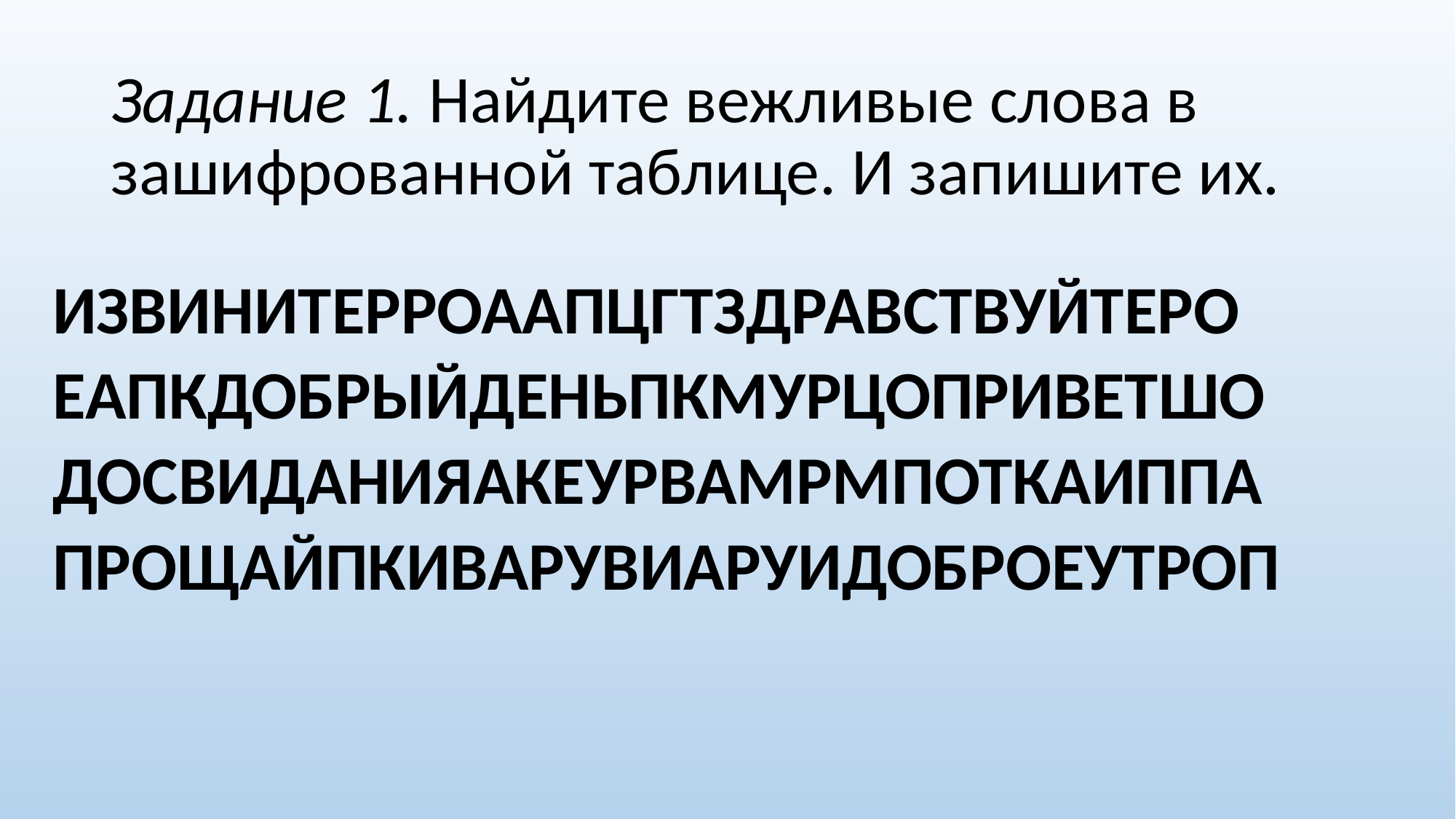

# Задание 1. Найдите вежливые слова в зашифрованной таблице. И запишите их.
ИЗВИНИТЕРРОААПЦГТЗДРАВСТВУЙТЕРО
ЕАПКДОБРЫЙДЕНЬПКМУРЦОПРИВЕТШО
ДОСВИДАНИЯАКЕУРВАМРМПОТКАИППА
ПРОЩАЙПКИВАРУВИАРУИДОБРОЕУТРОП